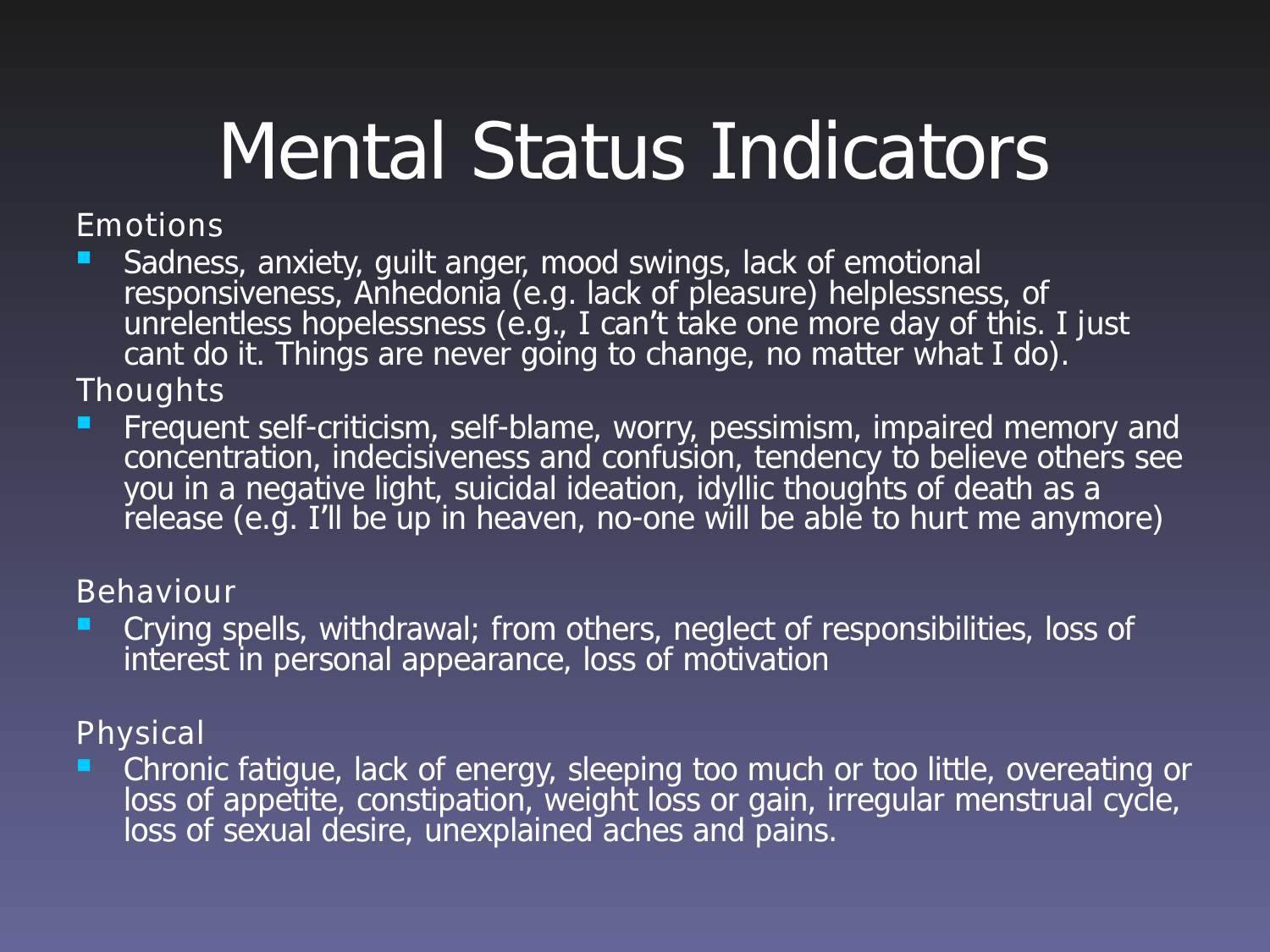

Mental Status Indicators
Emotions
Sadness, anxiety, guilt anger, mood swings, lack of emotional responsiveness, Anhedonia (e.g. lack of pleasure) helplessness, of unrelentless hopelessness (e.g., I can’t take one more day of this. I just cant do it. Things are never going to change, no matter what I do).
Thoughts
Frequent self-criticism, self-blame, worry, pessimism, impaired memory and concentration, indecisiveness and confusion, tendency to believe others see you in a negative light, suicidal ideation, idyllic thoughts of death as a release (e.g. I’ll be up in heaven, no-one will be able to hurt me anymore)

Behaviour
Crying spells, withdrawal; from others, neglect of responsibilities, loss of interest in personal appearance, loss of motivation

Physical
Chronic fatigue, lack of energy, sleeping too much or too little, overeating or loss of appetite, constipation, weight loss or gain, irregular menstrual cycle, loss of sexual desire, unexplained aches and pains.